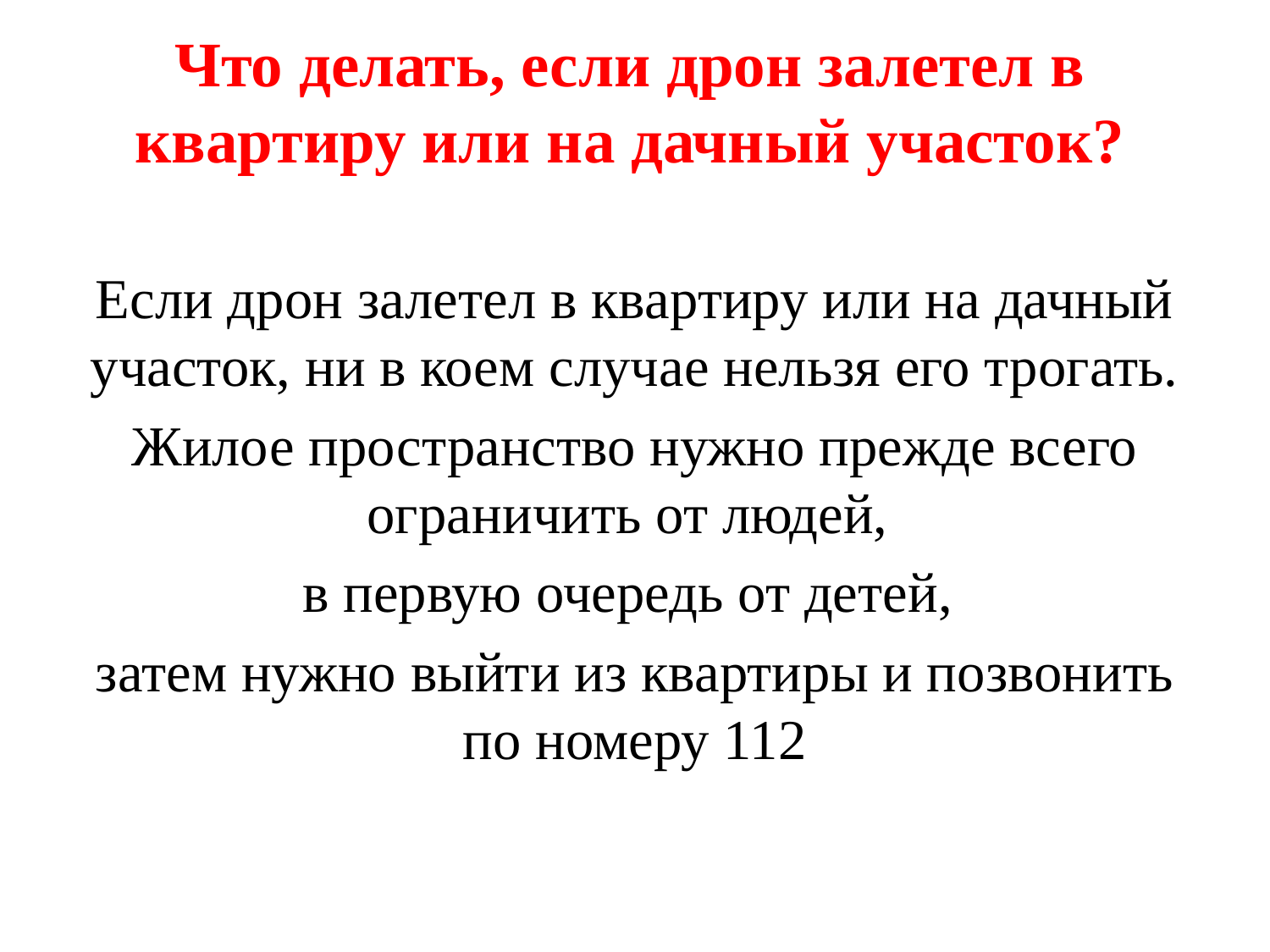

# Что делать, если дрон залетел в квартиру или на дачный участок?
Если дрон залетел в квартиру или на дачный участок, ни в коем случае нельзя его трогать.
Жилое пространство нужно прежде всего ограничить от людей,
в первую очередь от детей,
затем нужно выйти из квартиры и позвонить по номеру 112